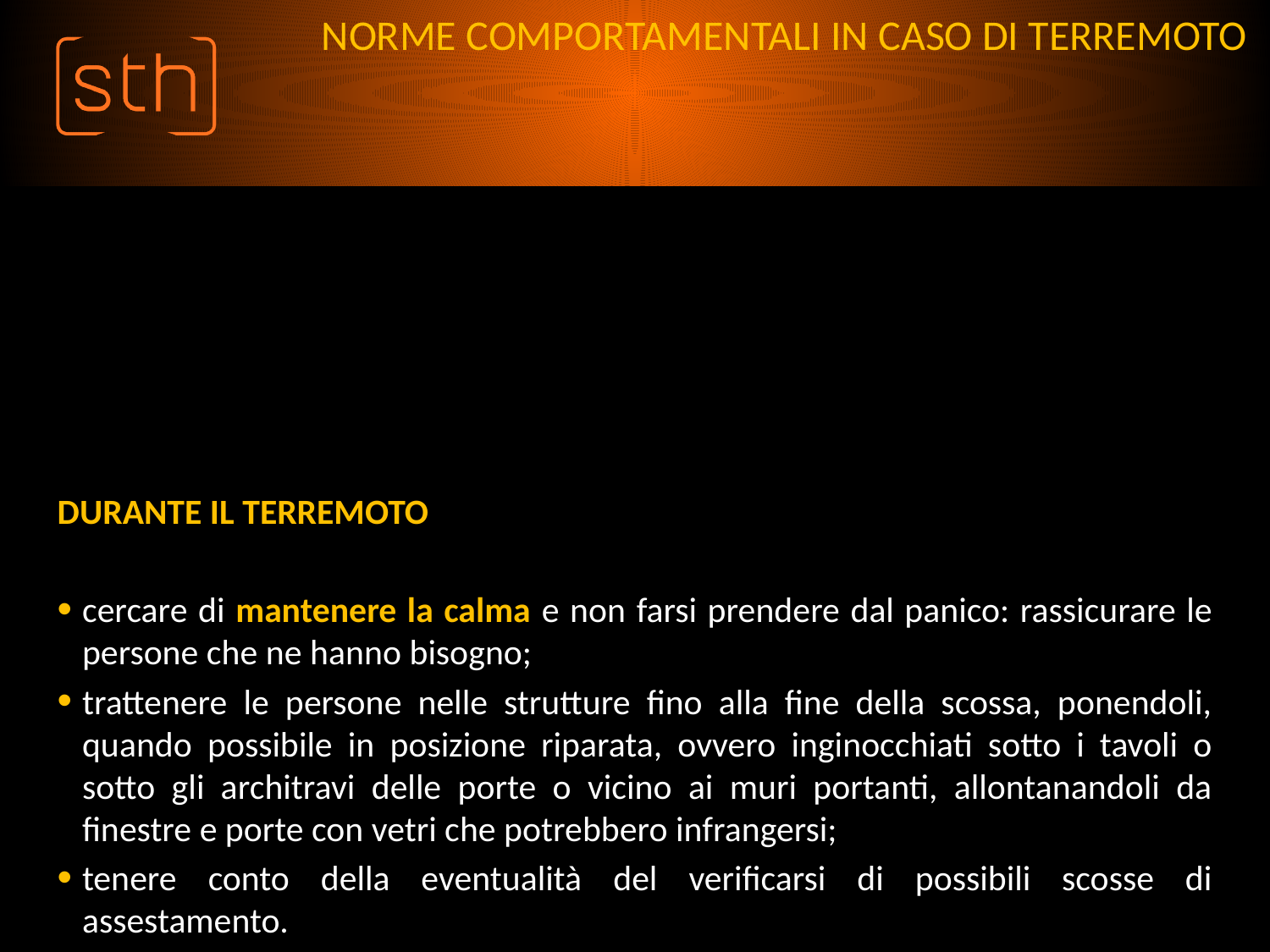

# NORME COMPORTAMENTALI IN CASO DI TERREMOTO

DURANTE IL TERREMOTO

cercare di mantenere la calma e non farsi prendere dal panico: rassicurare le persone che ne hanno bisogno;
trattenere le persone nelle strutture fino alla fine della scossa, ponendoli, quando possibile in posizione riparata, ovvero inginocchiati sotto i tavoli o sotto gli architravi delle porte o vicino ai muri portanti, allontanandoli da finestre e porte con vetri che potrebbero infrangersi;
tenere conto della eventualità del verificarsi di possibili scosse di assestamento.